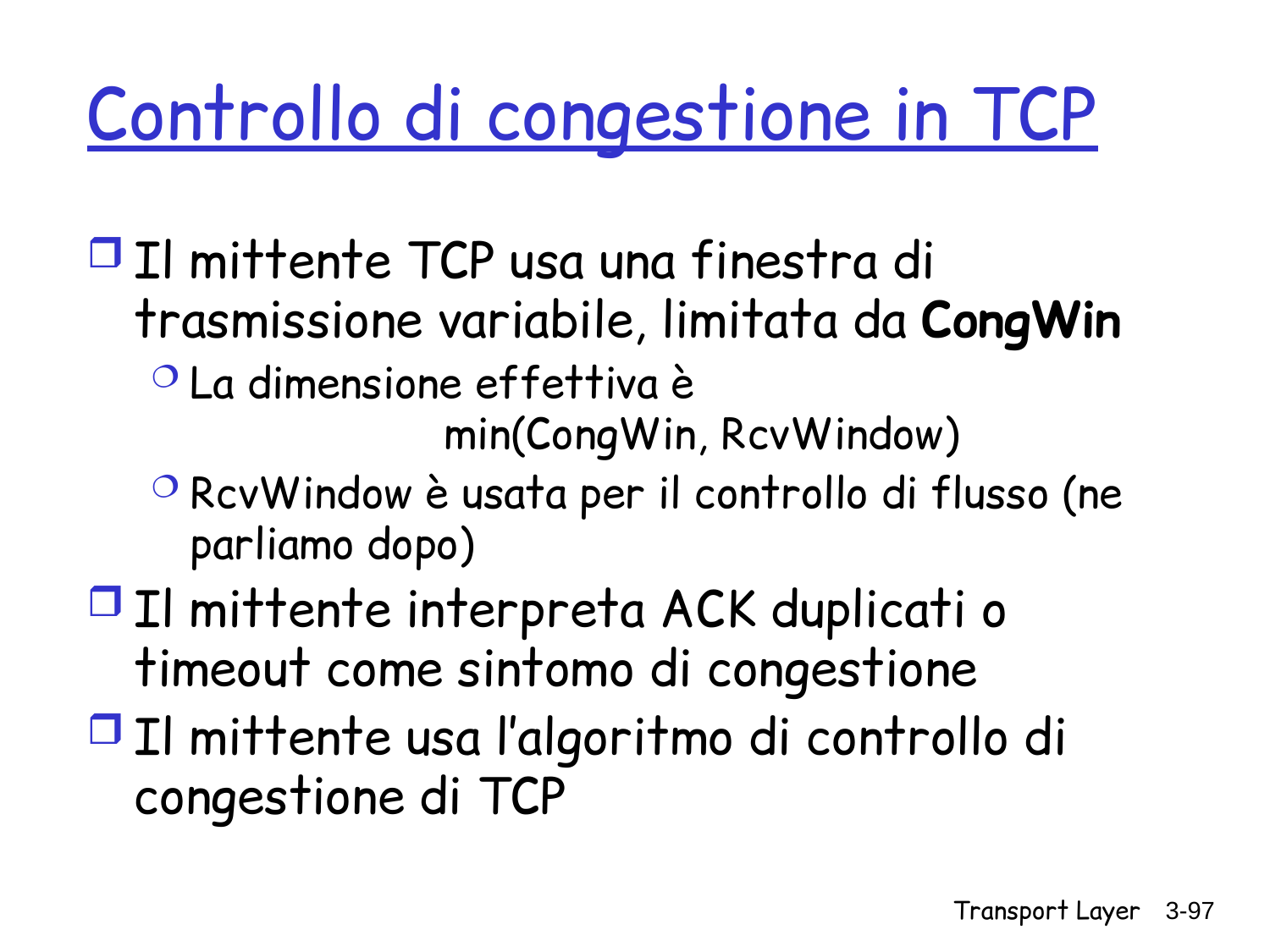

# Controllo di congestione in TCP
Il mittente TCP usa una finestra di trasmissione variabile, limitata da CongWin
La dimensione effettiva è
		min(CongWin, RcvWindow)
RcvWindow è usata per il controllo di flusso (ne parliamo dopo)
Il mittente interpreta ACK duplicati o timeout come sintomo di congestione
Il mittente usa l’algoritmo di controllo di congestione di TCP

Transport Layer
3-97